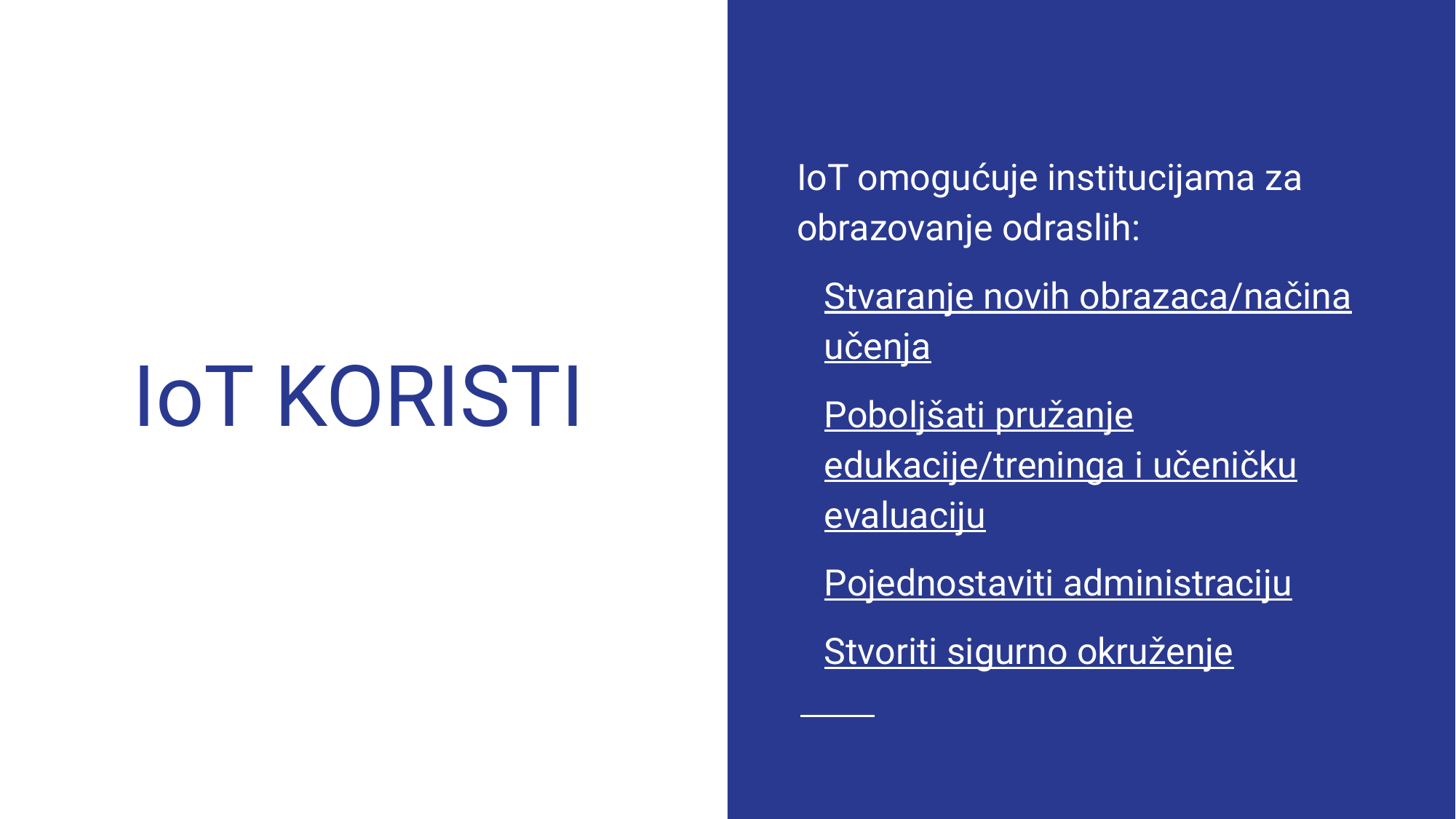

IoT omogućuje institucijama za obrazovanje odraslih:
Stvaranje novih obrazaca/načina učenja
Poboljšati pružanje edukacije/treninga i učeničku evaluaciju
Pojednostaviti administraciju
Stvoriti sigurno okruženje
# IoT KORISTI